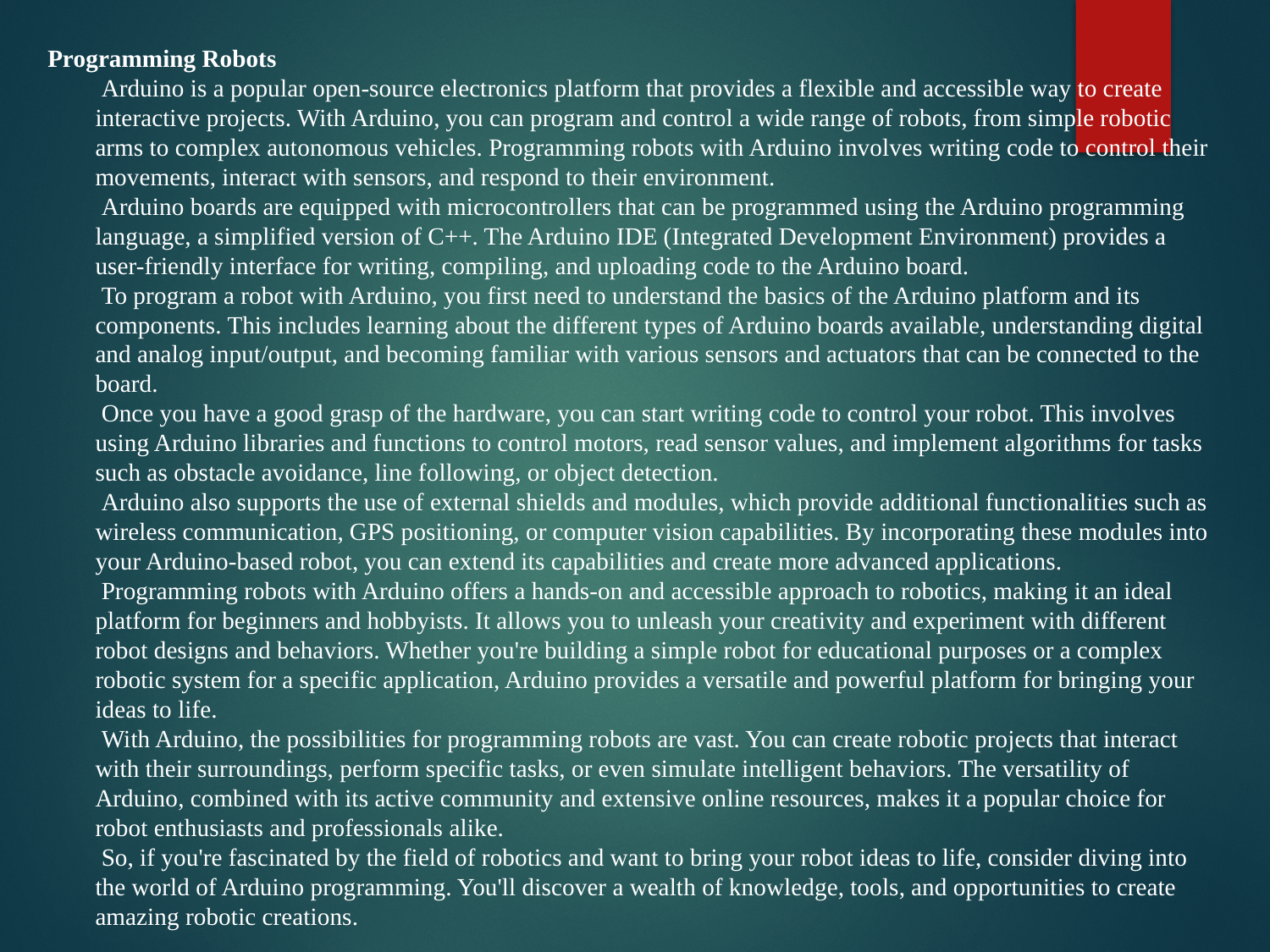

Programming Robots
 Arduino is a popular open-source electronics platform that provides a flexible and accessible way to create interactive projects. With Arduino, you can program and control a wide range of robots, from simple robotic arms to complex autonomous vehicles. Programming robots with Arduino involves writing code to control their movements, interact with sensors, and respond to their environment.
 Arduino boards are equipped with microcontrollers that can be programmed using the Arduino programming language, a simplified version of C++. The Arduino IDE (Integrated Development Environment) provides a user-friendly interface for writing, compiling, and uploading code to the Arduino board.
 To program a robot with Arduino, you first need to understand the basics of the Arduino platform and its components. This includes learning about the different types of Arduino boards available, understanding digital and analog input/output, and becoming familiar with various sensors and actuators that can be connected to the board.
 Once you have a good grasp of the hardware, you can start writing code to control your robot. This involves using Arduino libraries and functions to control motors, read sensor values, and implement algorithms for tasks such as obstacle avoidance, line following, or object detection.
 Arduino also supports the use of external shields and modules, which provide additional functionalities such as wireless communication, GPS positioning, or computer vision capabilities. By incorporating these modules into your Arduino-based robot, you can extend its capabilities and create more advanced applications.
 Programming robots with Arduino offers a hands-on and accessible approach to robotics, making it an ideal platform for beginners and hobbyists. It allows you to unleash your creativity and experiment with different robot designs and behaviors. Whether you're building a simple robot for educational purposes or a complex robotic system for a specific application, Arduino provides a versatile and powerful platform for bringing your ideas to life.
 With Arduino, the possibilities for programming robots are vast. You can create robotic projects that interact with their surroundings, perform specific tasks, or even simulate intelligent behaviors. The versatility of Arduino, combined with its active community and extensive online resources, makes it a popular choice for robot enthusiasts and professionals alike.
 So, if you're fascinated by the field of robotics and want to bring your robot ideas to life, consider diving into the world of Arduino programming. You'll discover a wealth of knowledge, tools, and opportunities to create amazing robotic creations.